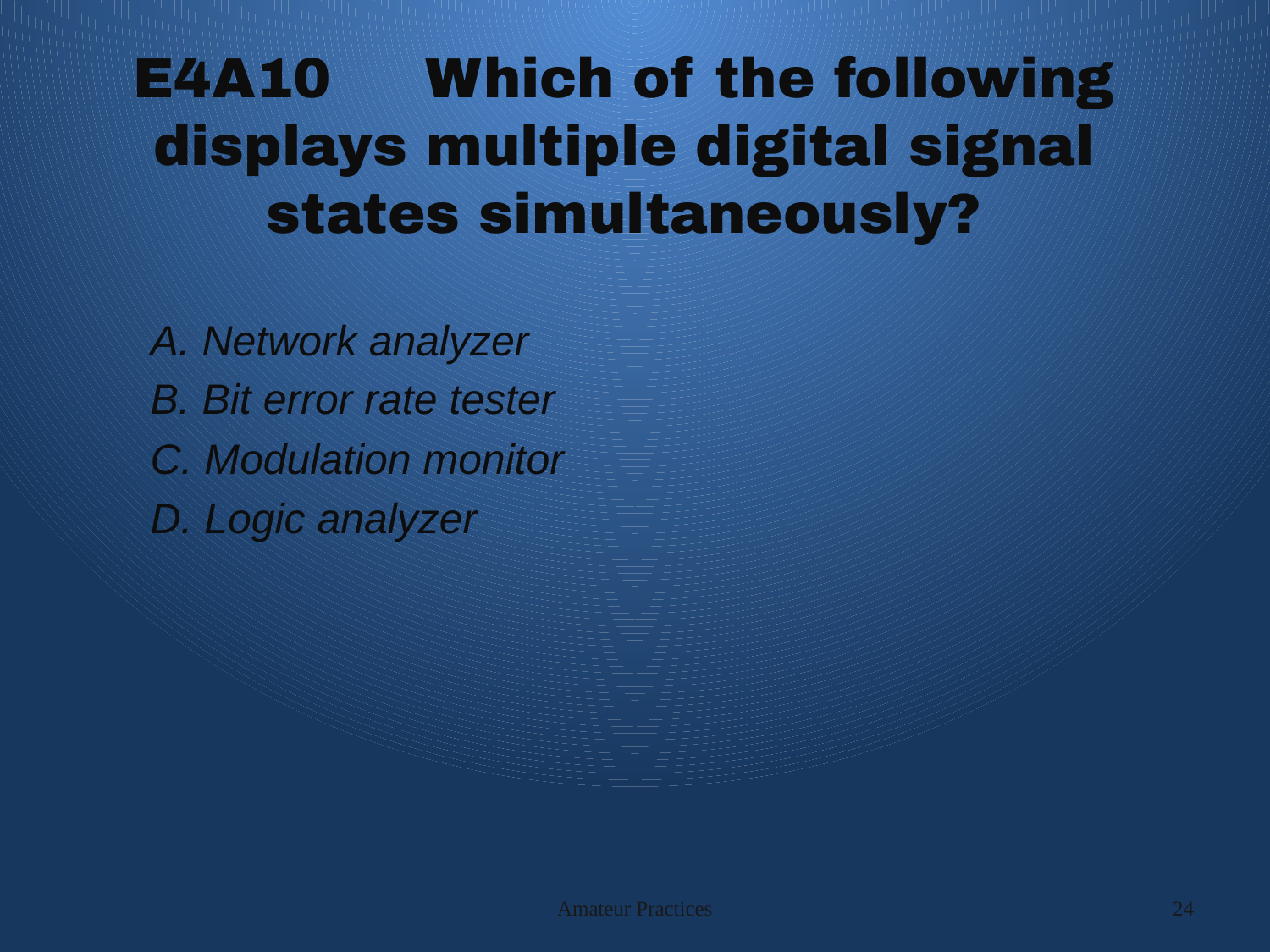

# E4A10     Which of the following displays multiple digital signal states simultaneously?
A. Network analyzer
B. Bit error rate tester
C. Modulation monitor
D. Logic analyzer
Amateur Practices
24